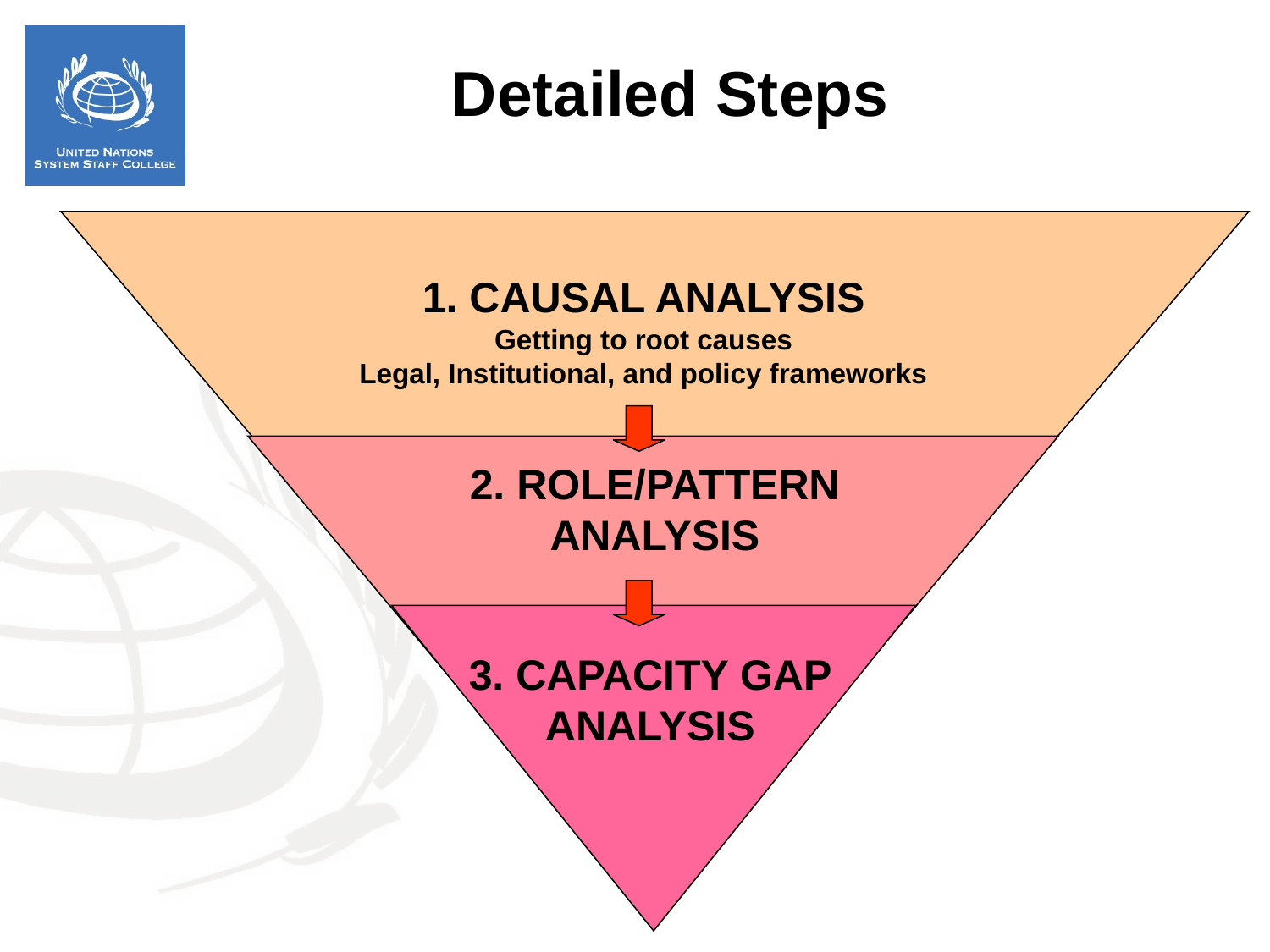

Detailed Steps

1. CAUSAL ANALYSIS
Getting to root causes
Legal, Institutional, and policy frameworks

2. ROLE/PATTERN ANALYSIS

3. CAPACITY GAP ANALYSIS